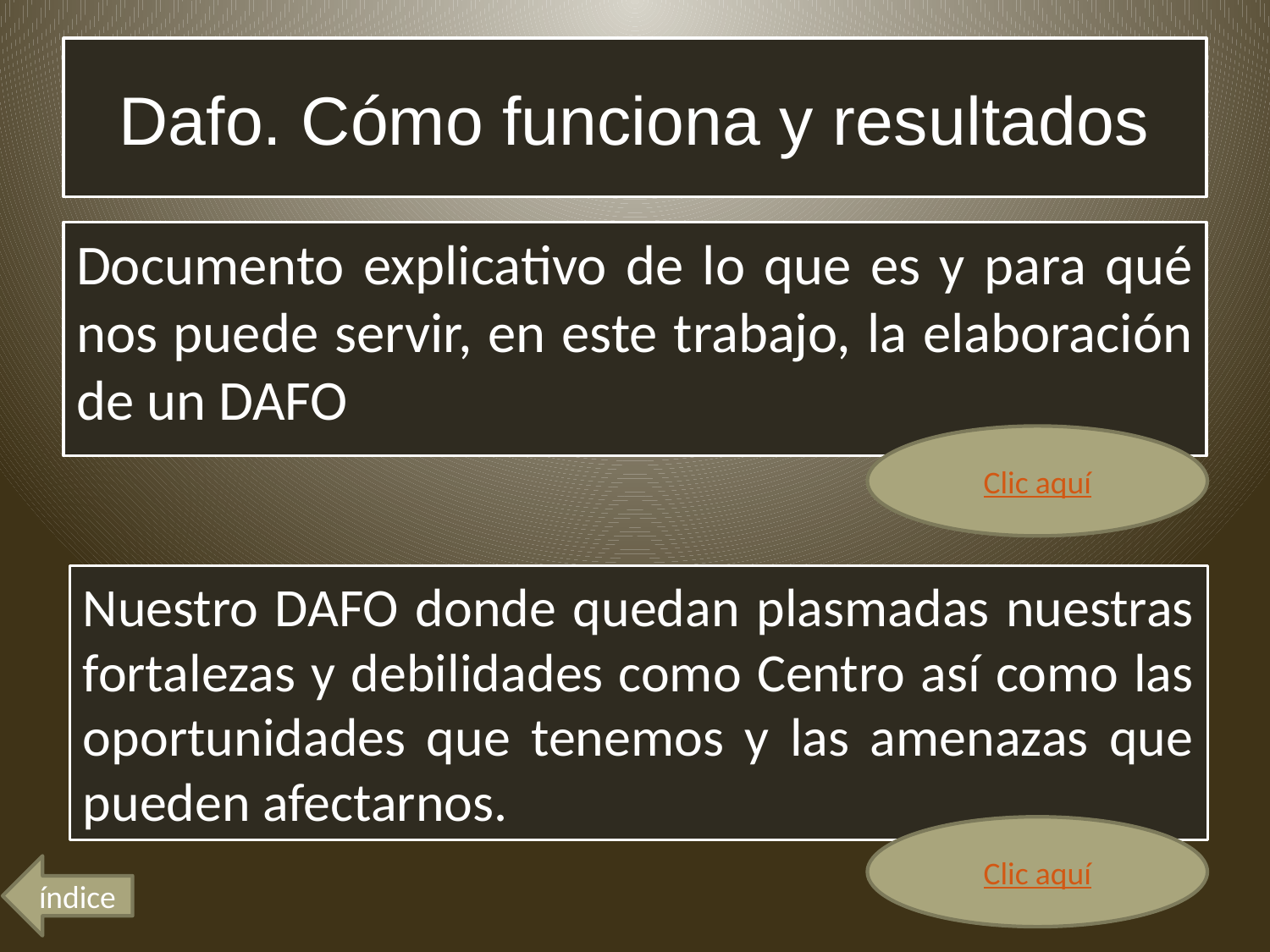

# Dafo. Cómo funciona y resultados
Documento explicativo de lo que es y para qué nos puede servir, en este trabajo, la elaboración de un DAFO
Clic aquí
Nuestro DAFO donde quedan plasmadas nuestras fortalezas y debilidades como Centro así como las oportunidades que tenemos y las amenazas que pueden afectarnos.
Clic aquí
índice